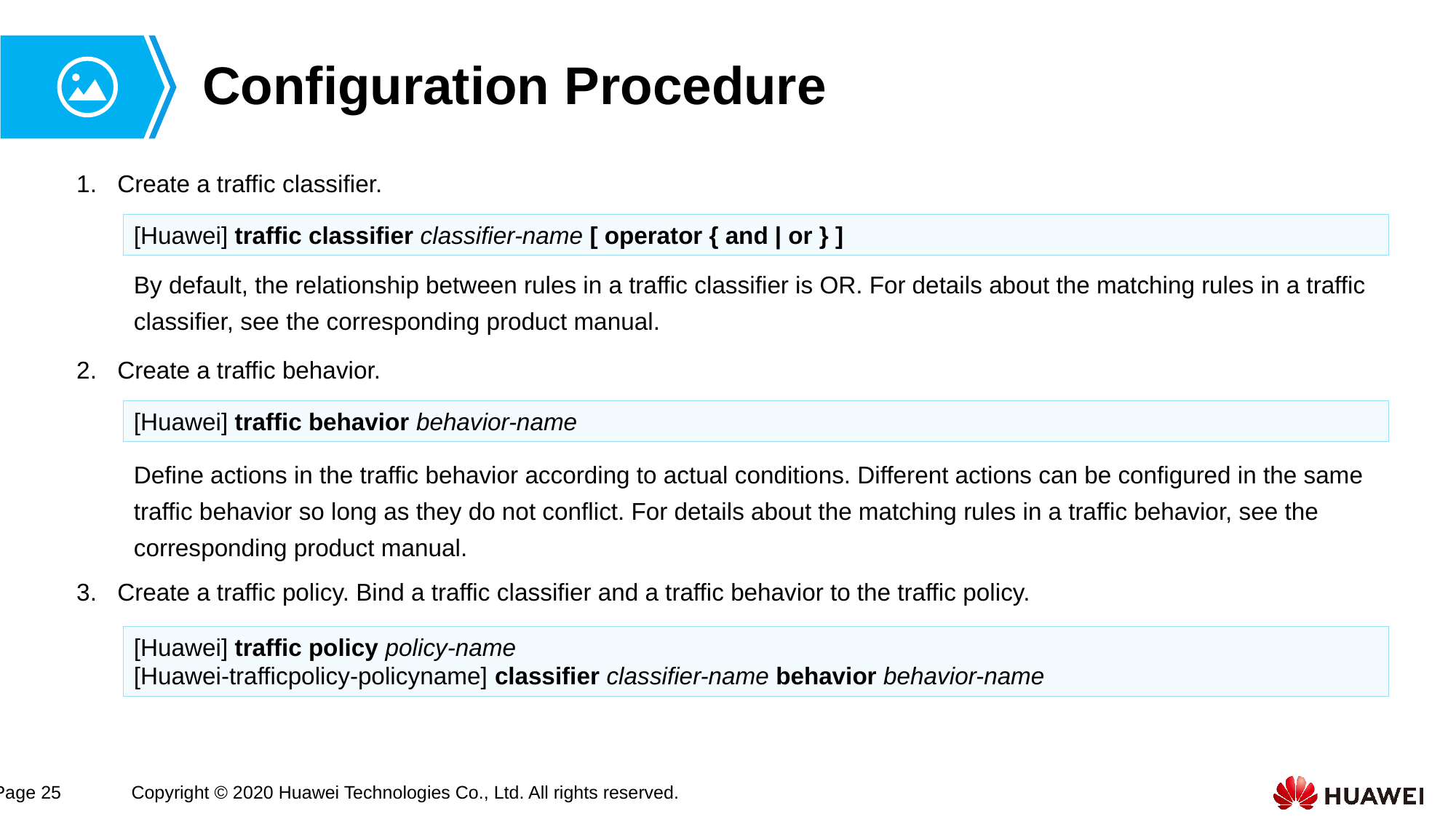

# Configuration Procedure
Create a traffic classifier.
[Huawei] traffic classifier classifier-name [ operator { and | or } ]
By default, the relationship between rules in a traffic classifier is OR. For details about the matching rules in a traffic classifier, see the corresponding product manual.
Create a traffic behavior.
[Huawei] traffic behavior behavior-name
Define actions in the traffic behavior according to actual conditions. Different actions can be configured in the same traffic behavior so long as they do not conflict. For details about the matching rules in a traffic behavior, see the corresponding product manual.
Create a traffic policy. Bind a traffic classifier and a traffic behavior to the traffic policy.
[Huawei] traffic policy policy-name
[Huawei-trafficpolicy-policyname] classifier classifier-name behavior behavior-name